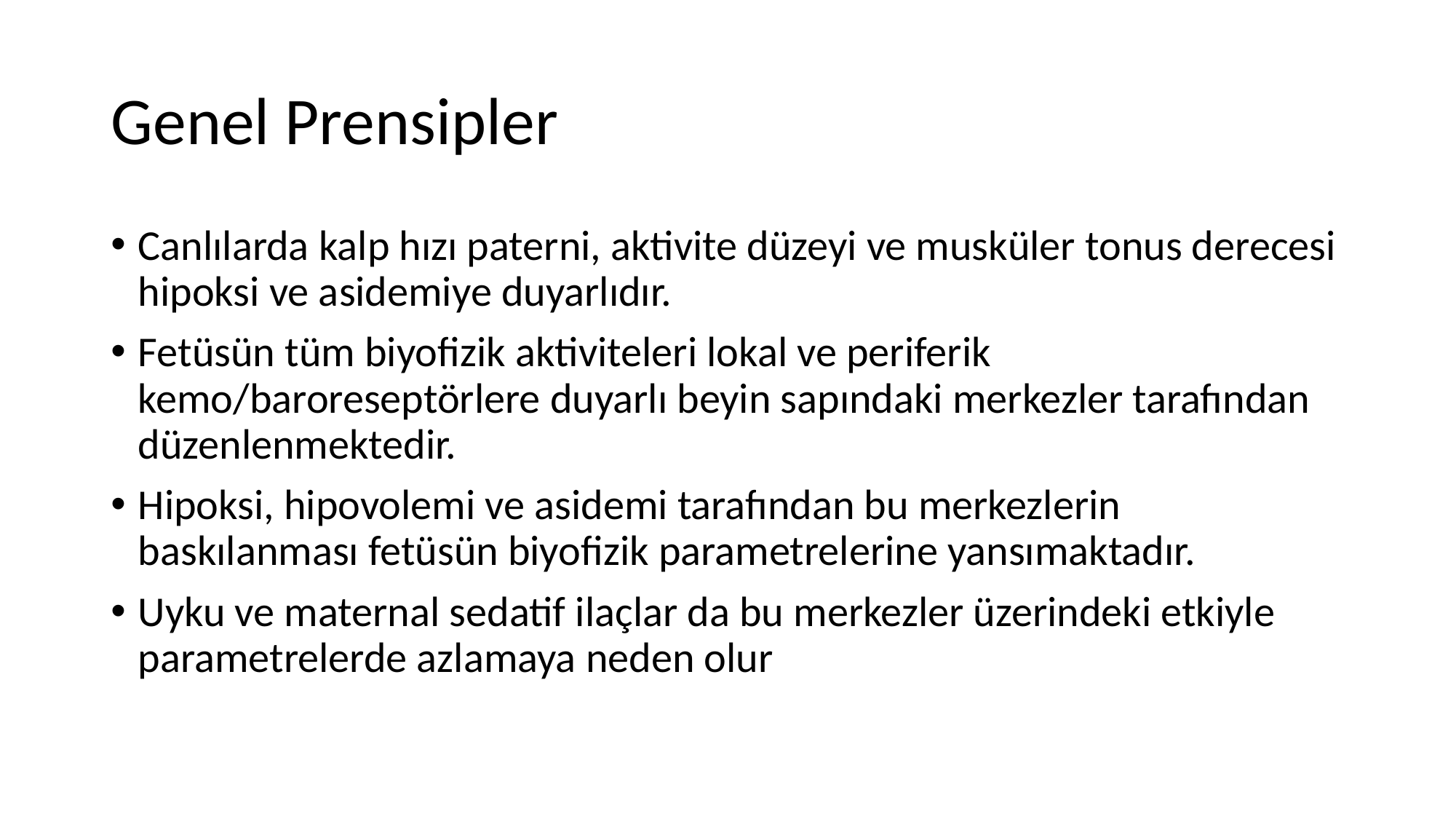

# Genel Prensipler
Canlılarda kalp hızı paterni, aktivite düzeyi ve musküler tonus derecesi hipoksi ve asidemiye duyarlıdır.
Fetüsün tüm biyofizik aktiviteleri lokal ve periferik kemo/baroreseptörlere duyarlı beyin sapındaki merkezler tarafından düzenlenmektedir.
Hipoksi, hipovolemi ve asidemi tarafından bu merkezlerin baskılanması fetüsün biyofizik parametrelerine yansımaktadır.
Uyku ve maternal sedatif ilaçlar da bu merkezler üzerindeki etkiyle parametrelerde azlamaya neden olur